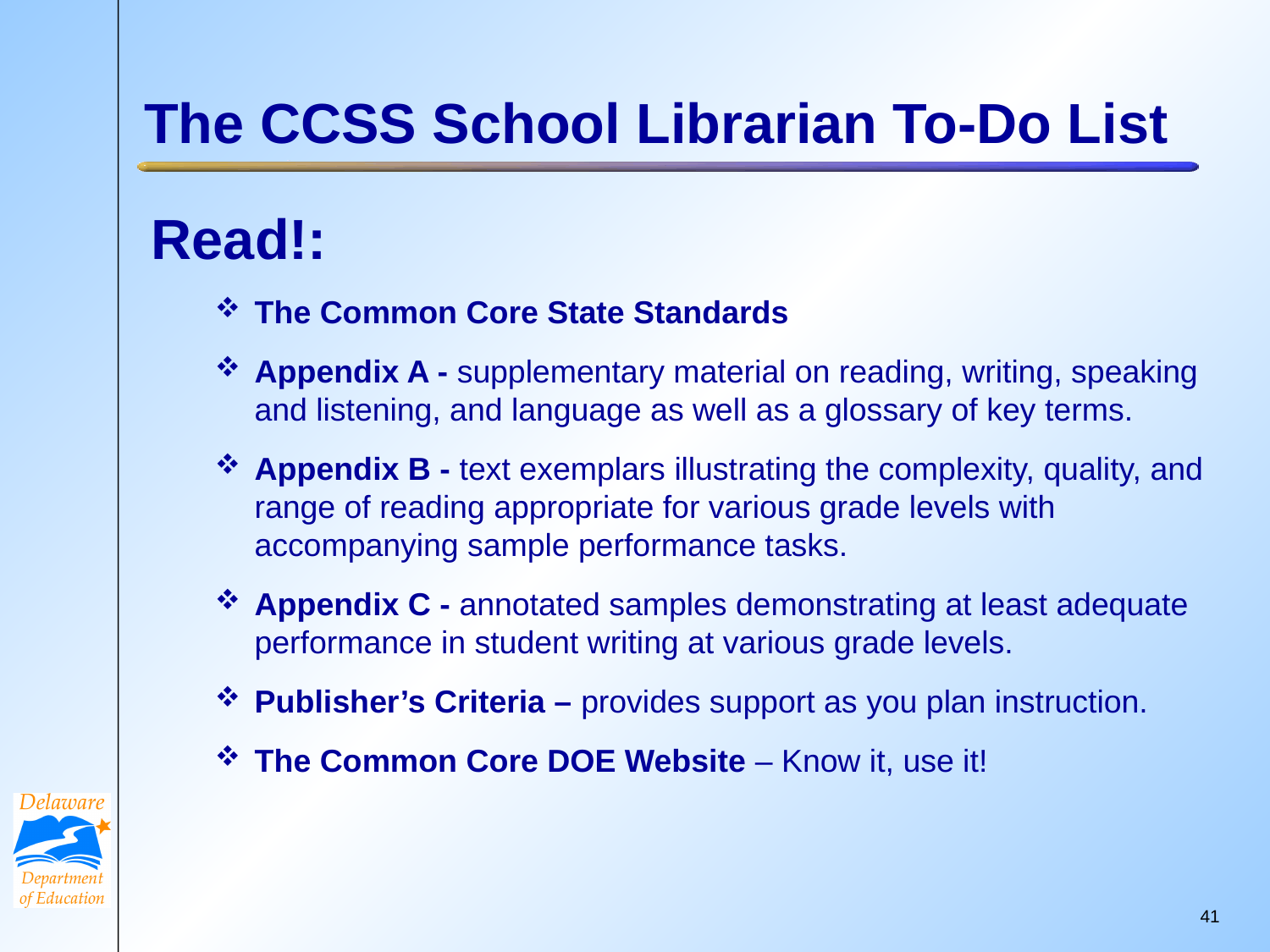

# The CCSS School Librarian To-Do List
Read!:
The Common Core State Standards
Appendix A - supplementary material on reading, writing, speaking and listening, and language as well as a glossary of key terms.
Appendix B - text exemplars illustrating the complexity, quality, and range of reading appropriate for various grade levels with accompanying sample performance tasks.
Appendix C - annotated samples demonstrating at least adequate performance in student writing at various grade levels.
Publisher’s Criteria – provides support as you plan instruction.
The Common Core DOE Website – Know it, use it!

41